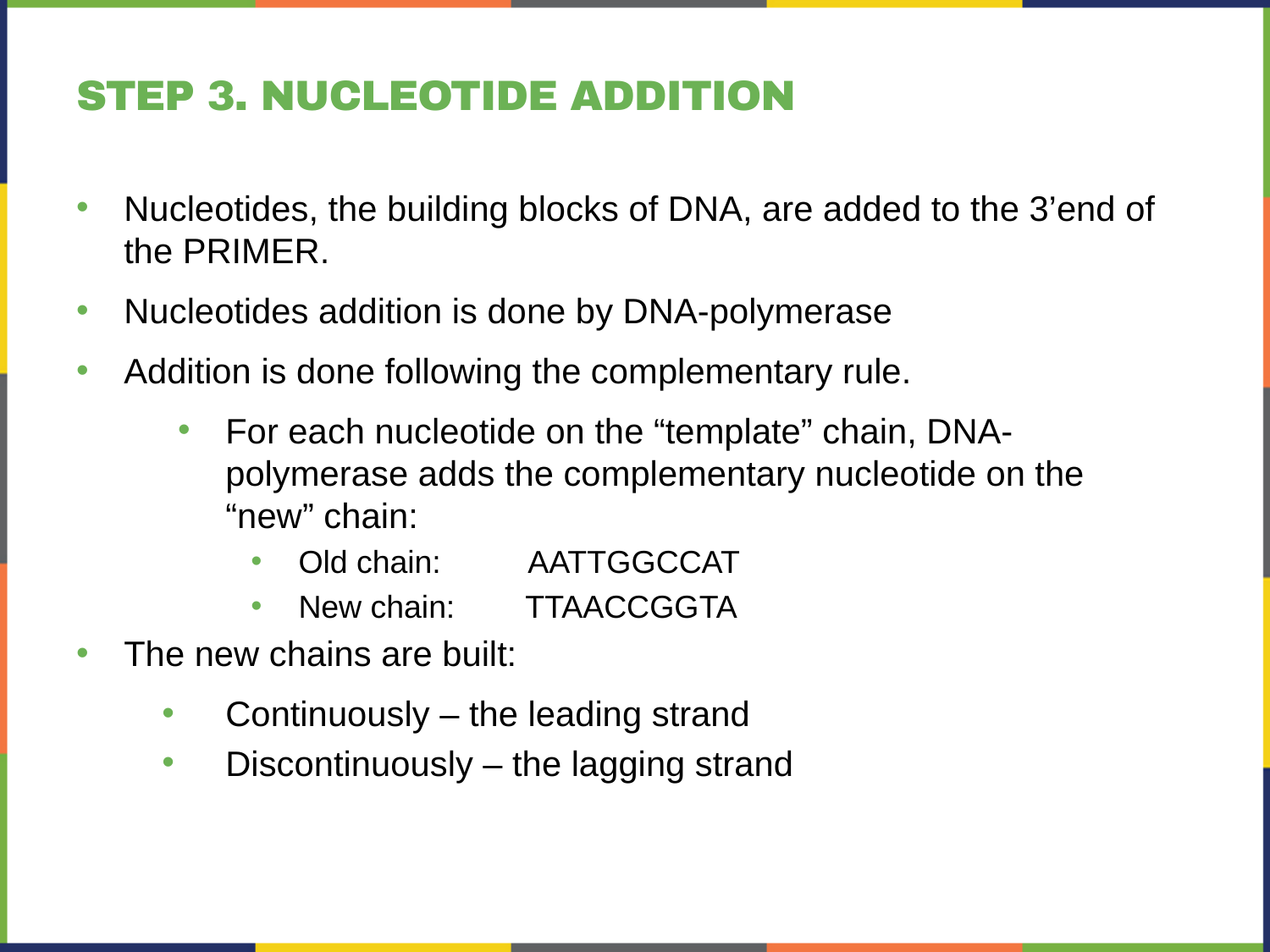

# Step 3. Nucleotide addition
Nucleotides, the building blocks of DNA, are added to the 3’end of the PRIMER.
Nucleotides addition is done by DNA-polymerase
Addition is done following the complementary rule.
For each nucleotide on the “template” chain, DNA-polymerase adds the complementary nucleotide on the “new” chain:
Old chain:          AATTGGCCAT
New chain:        TTAACCGGTA
The new chains are built:
Continuously – the leading strand
Discontinuously – the lagging strand